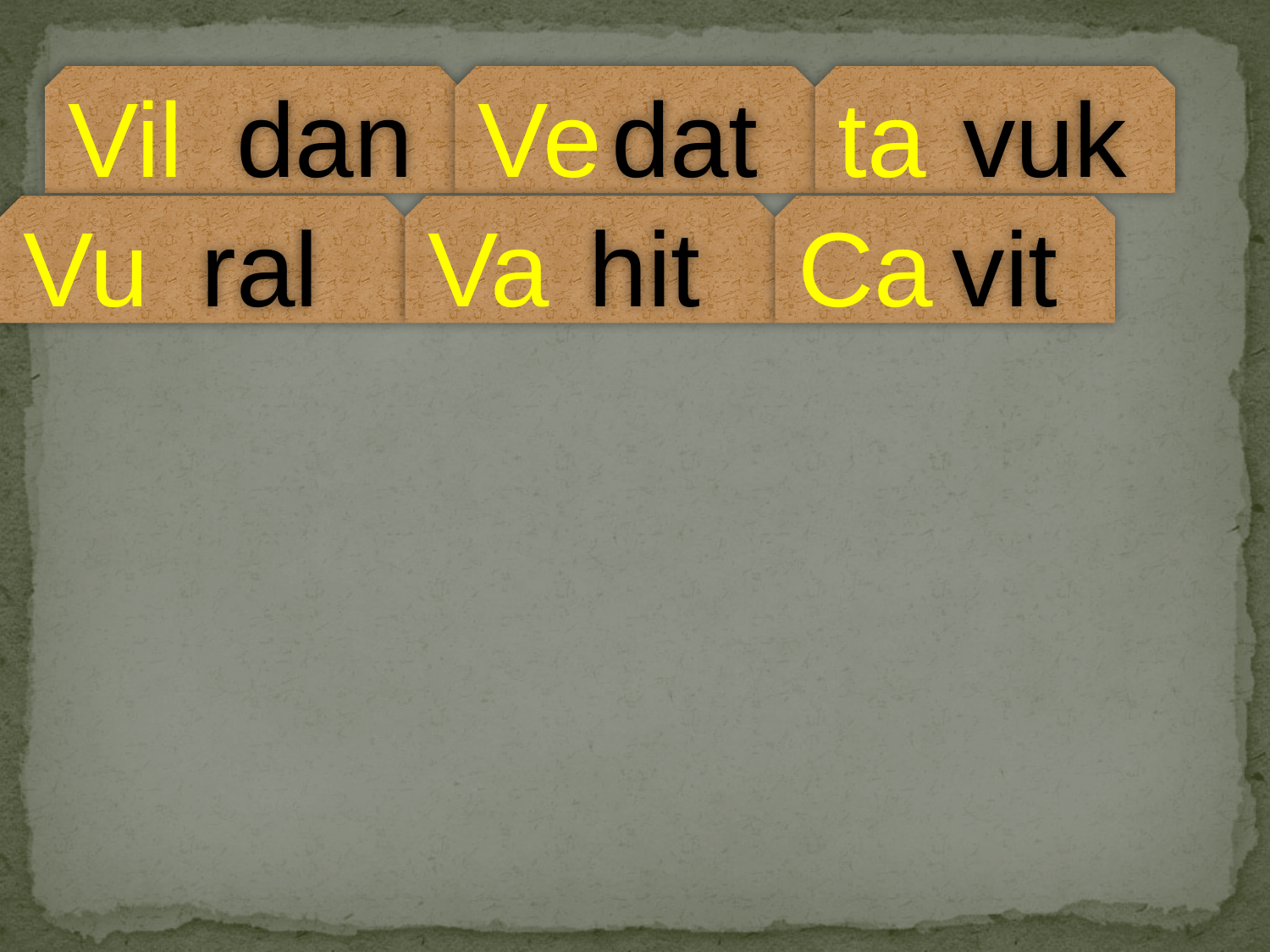

Vil
dan
Ve
dat
ta
vuk
Vu
ral
Va
hit
Ca
vit